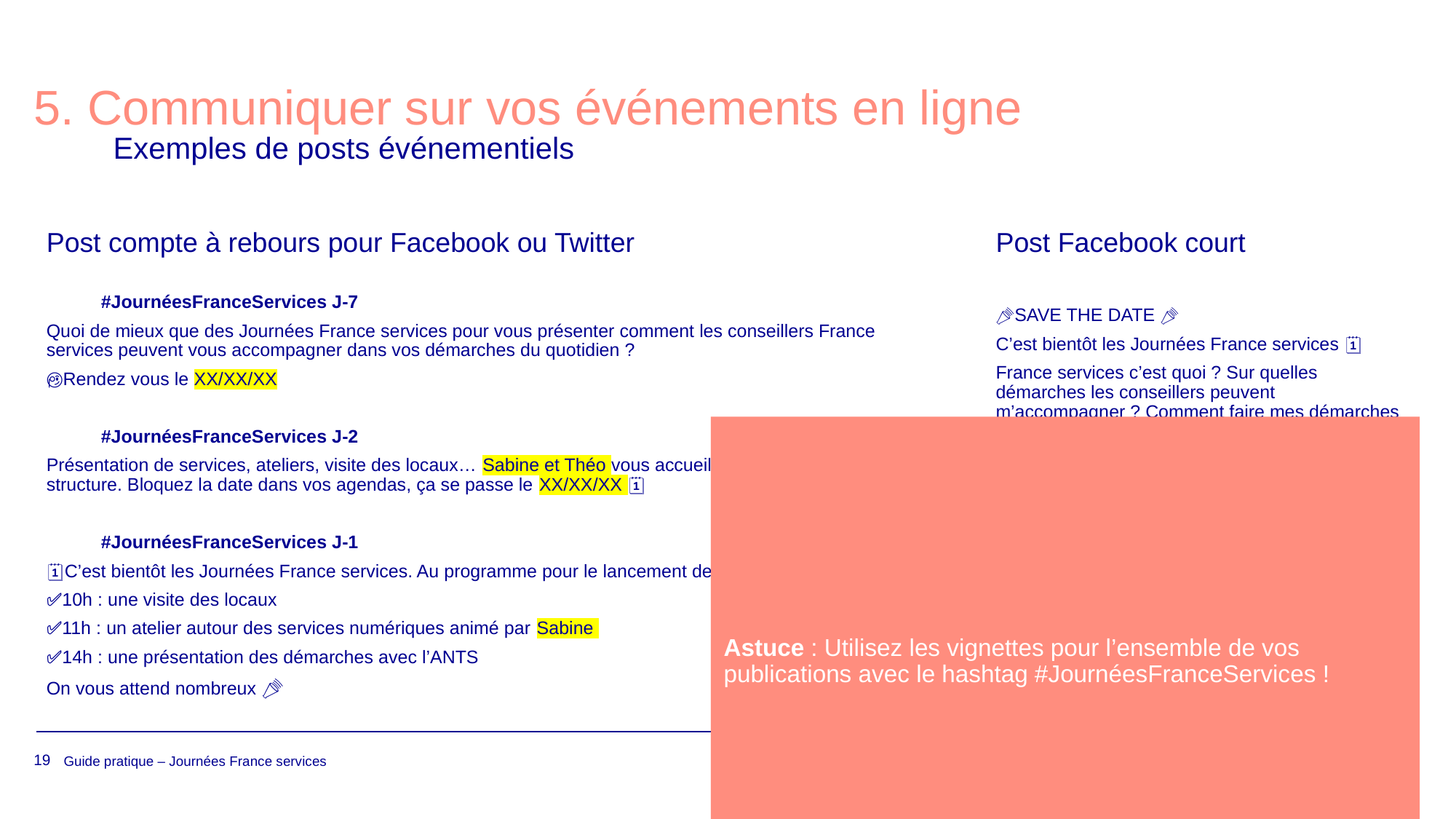

# 5. Communiquer sur vos événements en ligne
Exemples de posts événementiels
Post compte à rebours pour Facebook ou Twitter

#JournéesFranceServices J-7
Quoi de mieux que des Journées France services pour vous présenter comment les conseillers France services peuvent vous accompagner dans vos démarches du quotidien ?
🧐Rendez vous le XX/XX/XX

#JournéesFranceServices J-2
Présentation de services, ateliers, visite des locaux… Sabine et Théo vous accueillent dès lundi dans leur structure. Bloquez la date dans vos agendas, ça se passe le XX/XX/XX 🗓

#JournéesFranceServices J-1
🗓C’est bientôt les Journées France services. Au programme pour le lancement de ce lundi :
✅10h : une visite des locaux
✅11h : un atelier autour des services numériques animé par Sabine
✅14h : une présentation des démarches avec l’ANTS
On vous attend nombreux 📣
Post Facebook court

📣SAVE THE DATE 📣
C’est bientôt les Journées France services 🗓
France services c’est quoi ? Sur quelles démarches les conseillers peuvent m’accompagner ? Comment faire mes démarches en ligne si je n’ai pas de matériel informatique ?
On vous propose de répondre à toutes vos questions à l’occasion des Journées France services organisées du XX au XX octobre.

🎉Venez nombreux !

Astuce : Utilisez les vignettes pour l’ensemble de vos publications avec le hashtag #JournéesFranceServices !
19
Guide pratique – Journées France services